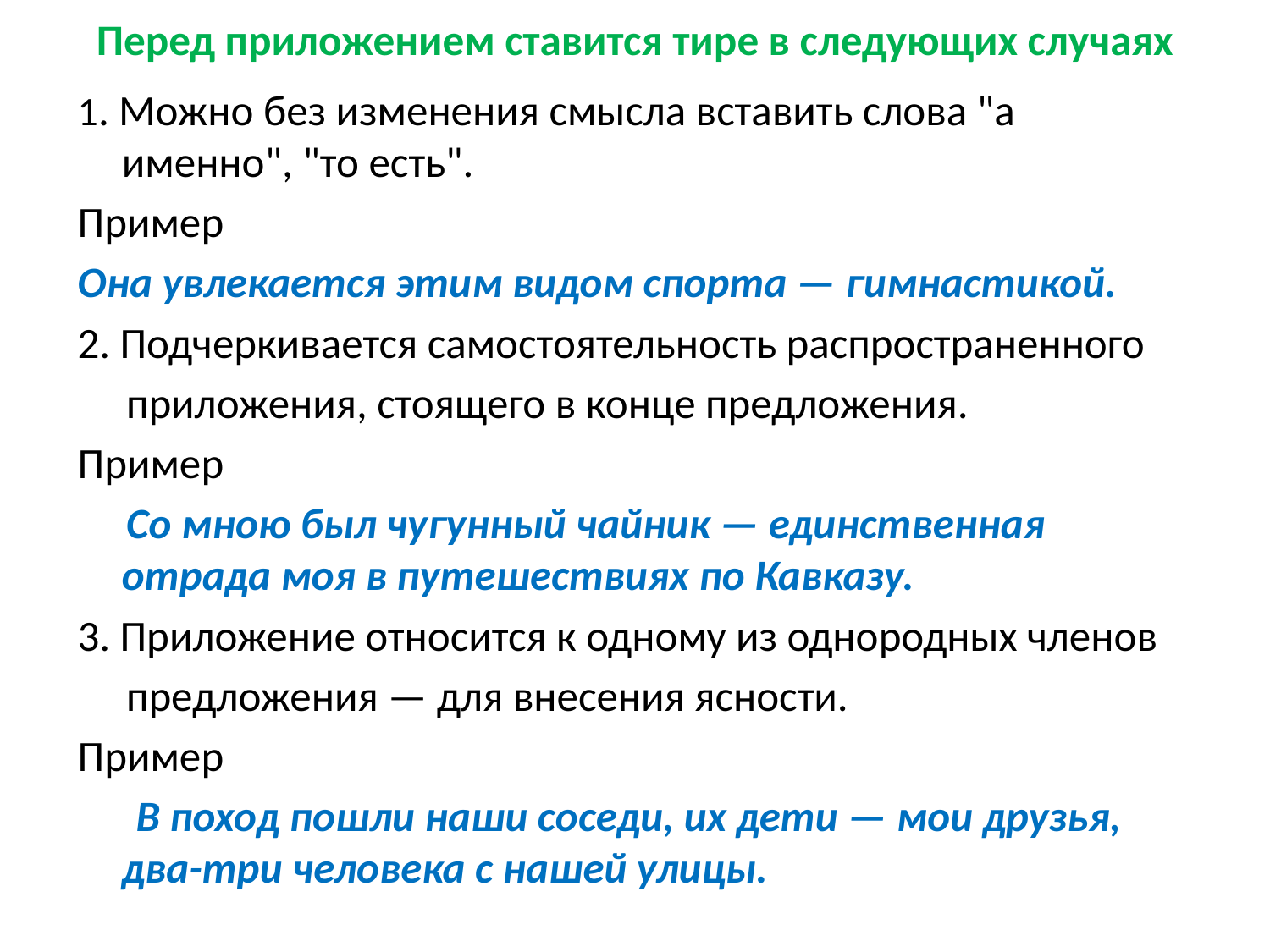

# Перед приложением ставится тире в следующих случаях
1. Можно без изменения смысла вставить слова "а именно", "то есть".
Пример
Она увлекается этим видом спорта — гимнастикой.
2. Подчеркивается самостоятельность распространенного
     приложения, стоящего в конце предложения.
Пример
     Со мною был чугунный чайник — единственная отрада моя в путешествиях по Кавказу.
3. Приложение относится к одному из однородных членов
     предложения — для внесения ясности.
Пример
      В поход пошли наши соседи, их дети — мои друзья, два-три человека с нашей улицы.